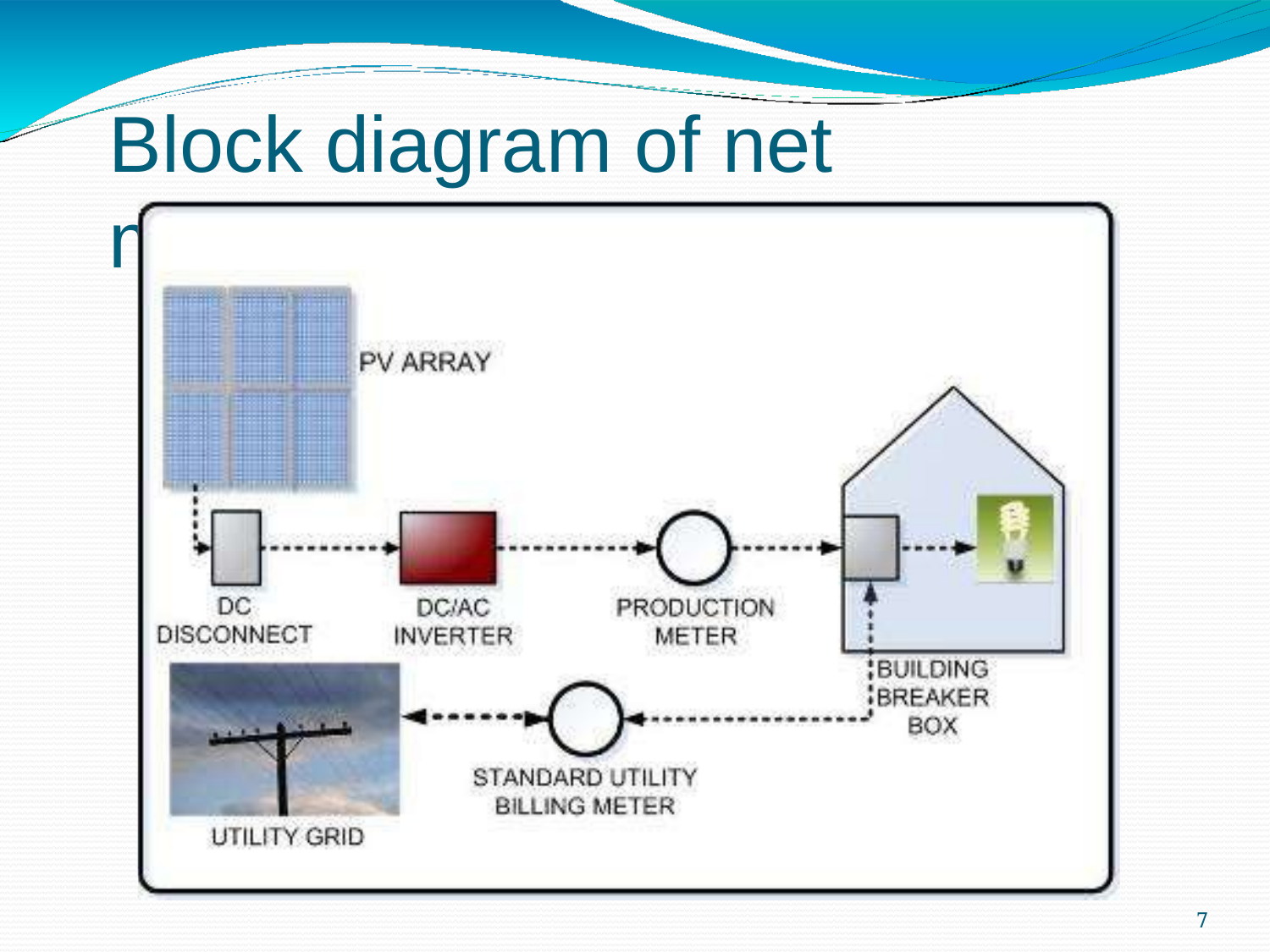

# Block diagram of net metering system

7